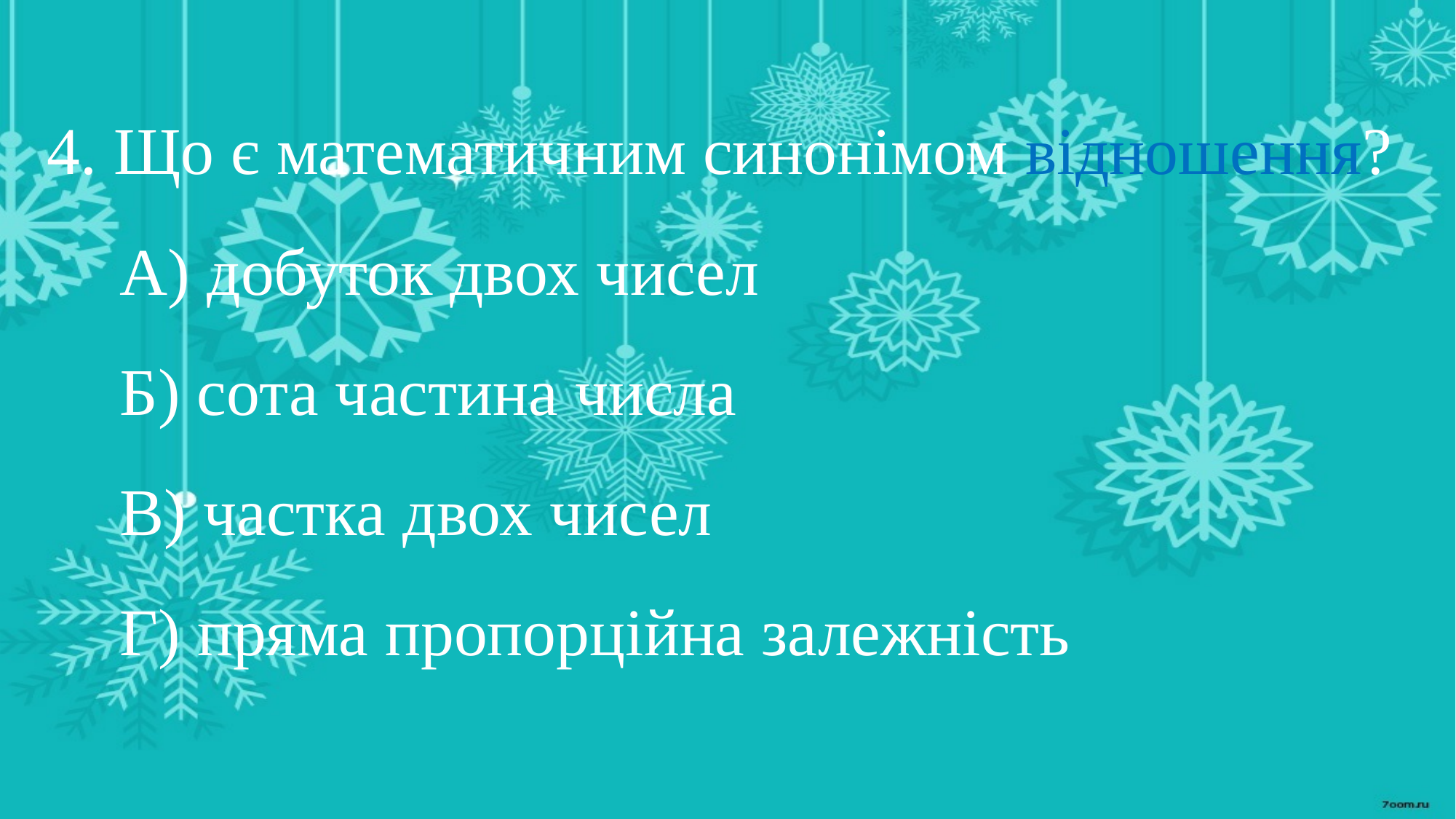

4. Що є математичним синонімом відношення?
А) добуток двох чисел
Б) сота частина числа
В) частка двох чисел
Г) пряма пропорційна залежність